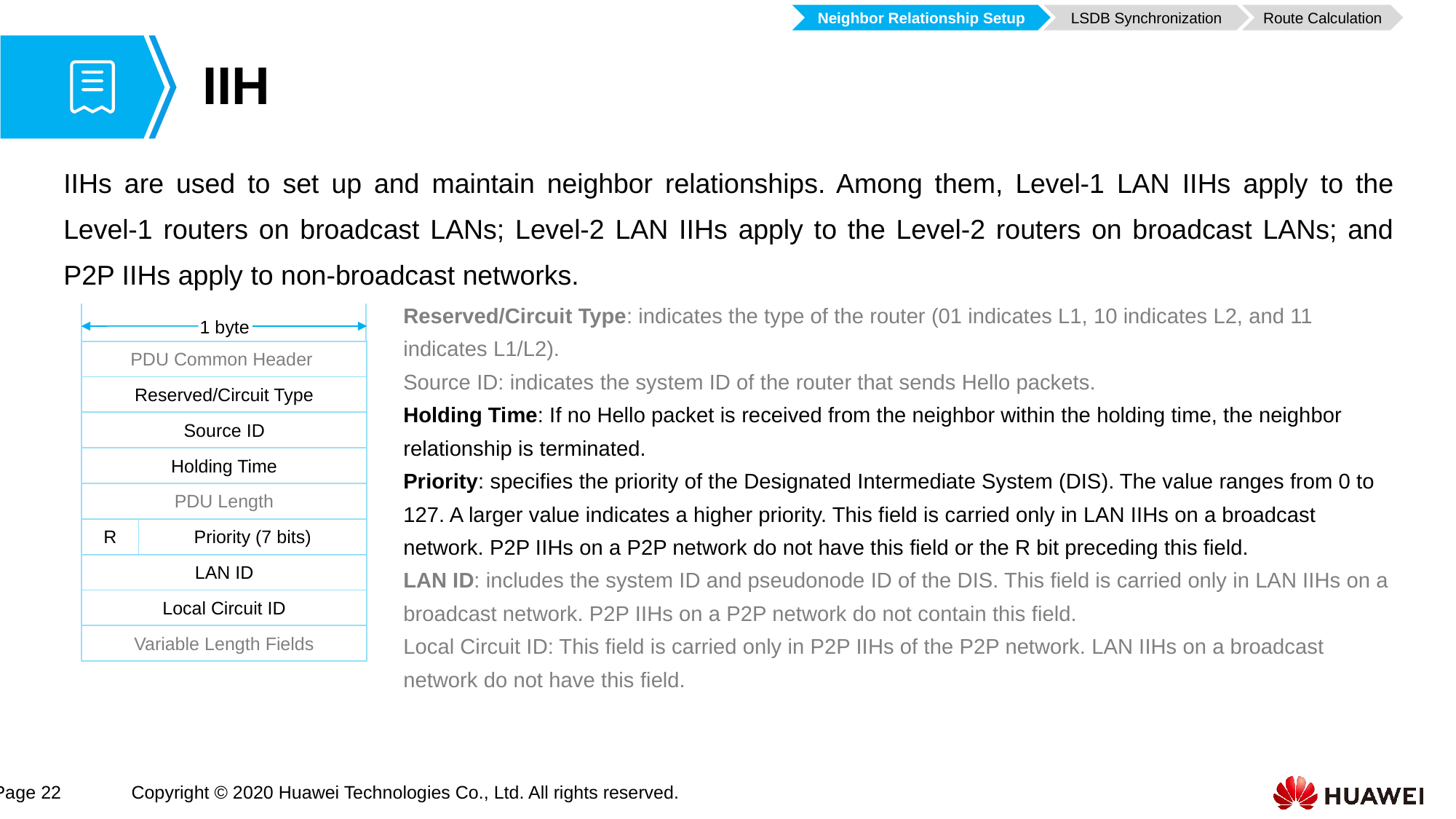

Neighbor Relationship Setup
LSDB Synchronization
Route Calculation
# IIH
IIHs are used to set up and maintain neighbor relationships. Among them, Level-1 LAN IIHs apply to the Level-1 routers on broadcast LANs; Level-2 LAN IIHs apply to the Level-2 routers on broadcast LANs; and P2P IIHs apply to non-broadcast networks.

Reserved/Circuit Type: indicates the type of the router (01 indicates L1, 10 indicates L2, and 11 indicates L1/L2).
Source ID: indicates the system ID of the router that sends Hello packets.
Holding Time: If no Hello packet is received from the neighbor within the holding time, the neighbor relationship is terminated.
Priority: specifies the priority of the Designated Intermediate System (DIS). The value ranges from 0 to 127. A larger value indicates a higher priority. This field is carried only in LAN IIHs on a broadcast network. P2P IIHs on a P2P network do not have this field or the R bit preceding this field.
LAN ID: includes the system ID and pseudonode ID of the DIS. This field is carried only in LAN IIHs on a broadcast network. P2P IIHs on a P2P network do not contain this field.
Local Circuit ID: This field is carried only in P2P IIHs of the P2P network. LAN IIHs on a broadcast network do not have this field.

1 byte

| PDU Common Header |  |
| --- | --- |
| Reserved/Circuit Type |  |
| Source ID |  |
| Holding Time |  |
| PDU Length |  |
| R | Priority (7 bits) |
| LAN ID |  |
| Local Circuit ID |  |
| Variable Length Fields |  |